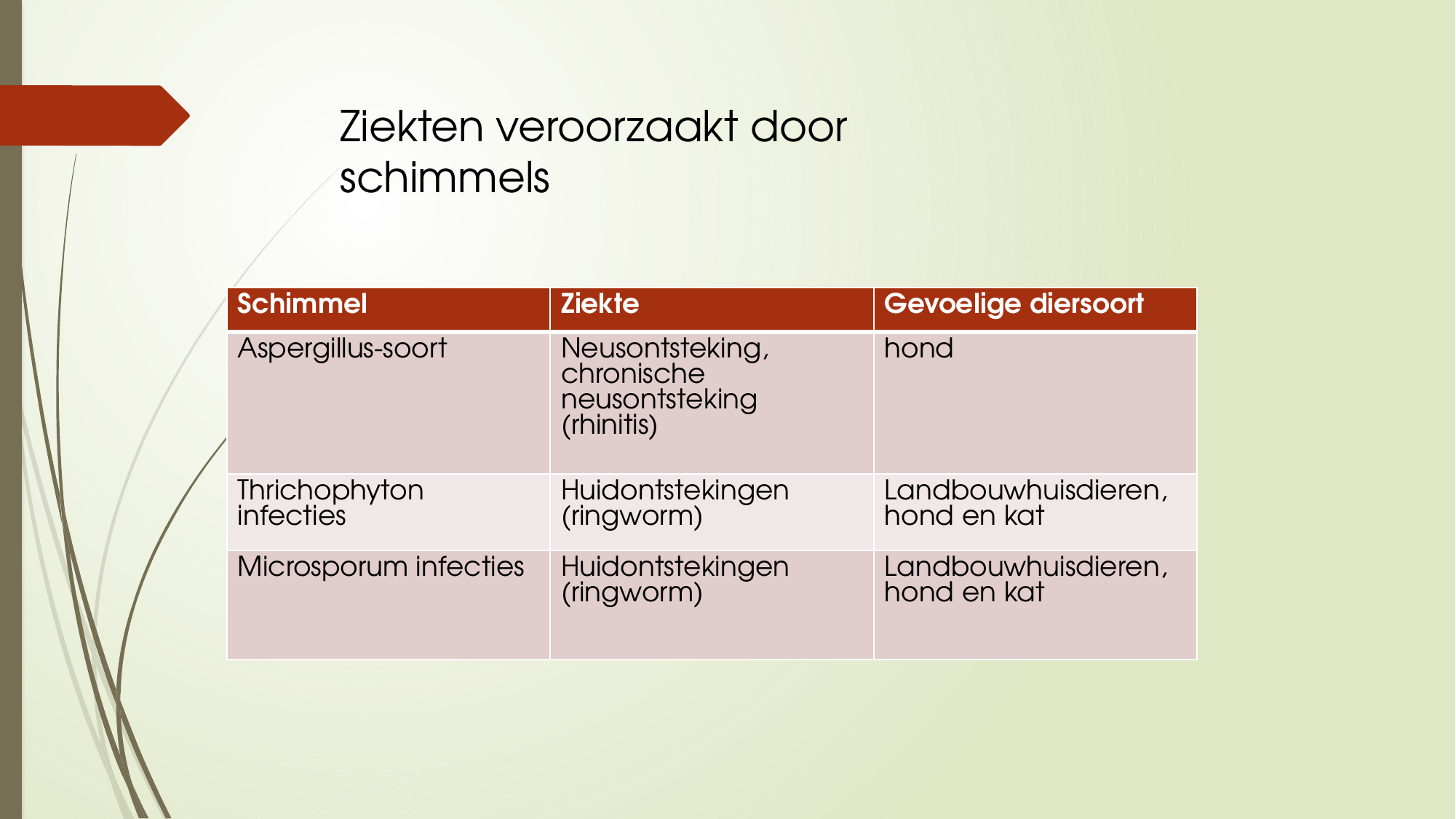

Ziekten veroorzaakt door schimmels
| Schimmel | Ziekte | Gevoelige diersoort |
| --- | --- | --- |
| Aspergillus-soort | Neusontsteking, chronische neusontsteking (rhinitis) | hond |
| Thrichophyton infecties | Huidontstekingen (ringworm) | Landbouwhuisdieren, hond en kat |
| Microsporum infecties | Huidontstekingen (ringworm) | Landbouwhuisdieren, hond en kat |